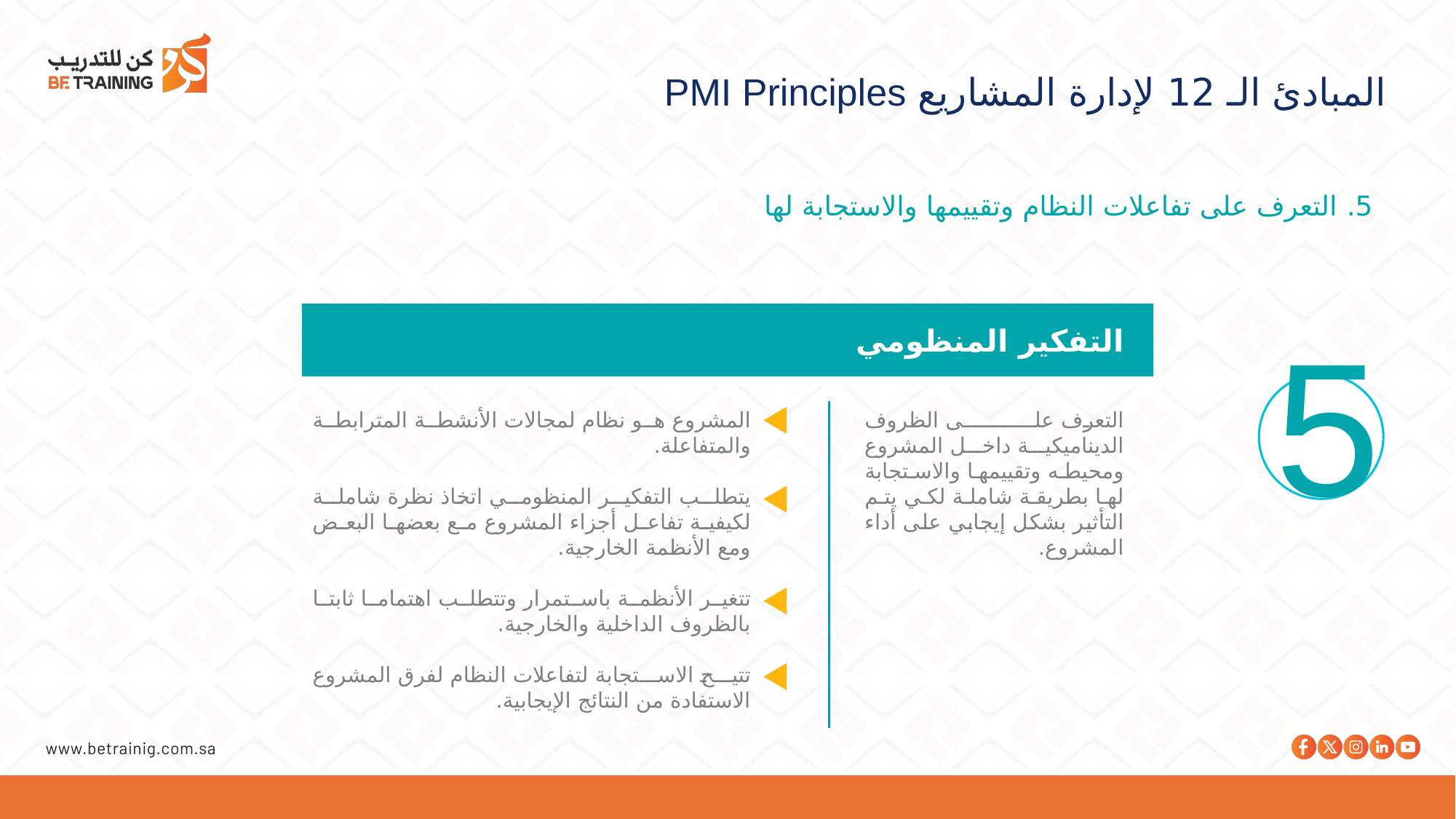

المبادئ الـ 12 لإدارة المشاريع PMI Principles
5. التعرف على تفاعلات النظام وتقييمها والاستجابة لها
5

التفكير المنظومي

المشروع هو نظام لمجالات الأنشطة المترابطة والمتفاعلة.

يتطلب التفكير المنظومي اتخاذ نظرة شاملة لكيفية تفاعل أجزاء المشروع مع بعضها البعض ومع الأنظمة الخارجية.

تتغير الأنظمة باستمرار وتتطلب اهتماما ثابتا بالظروف الداخلية والخارجية.

تتيح الاستجابة لتفاعلات النظام لفرق المشروع الاستفادة من النتائج الإيجابية.
التعرف على الظروف الديناميكية داخل المشروع ومحيطه وتقييمها والاستجابة لها بطريقة شاملة لكي يتم التأثير بشكل إيجابي على أداء المشروع.